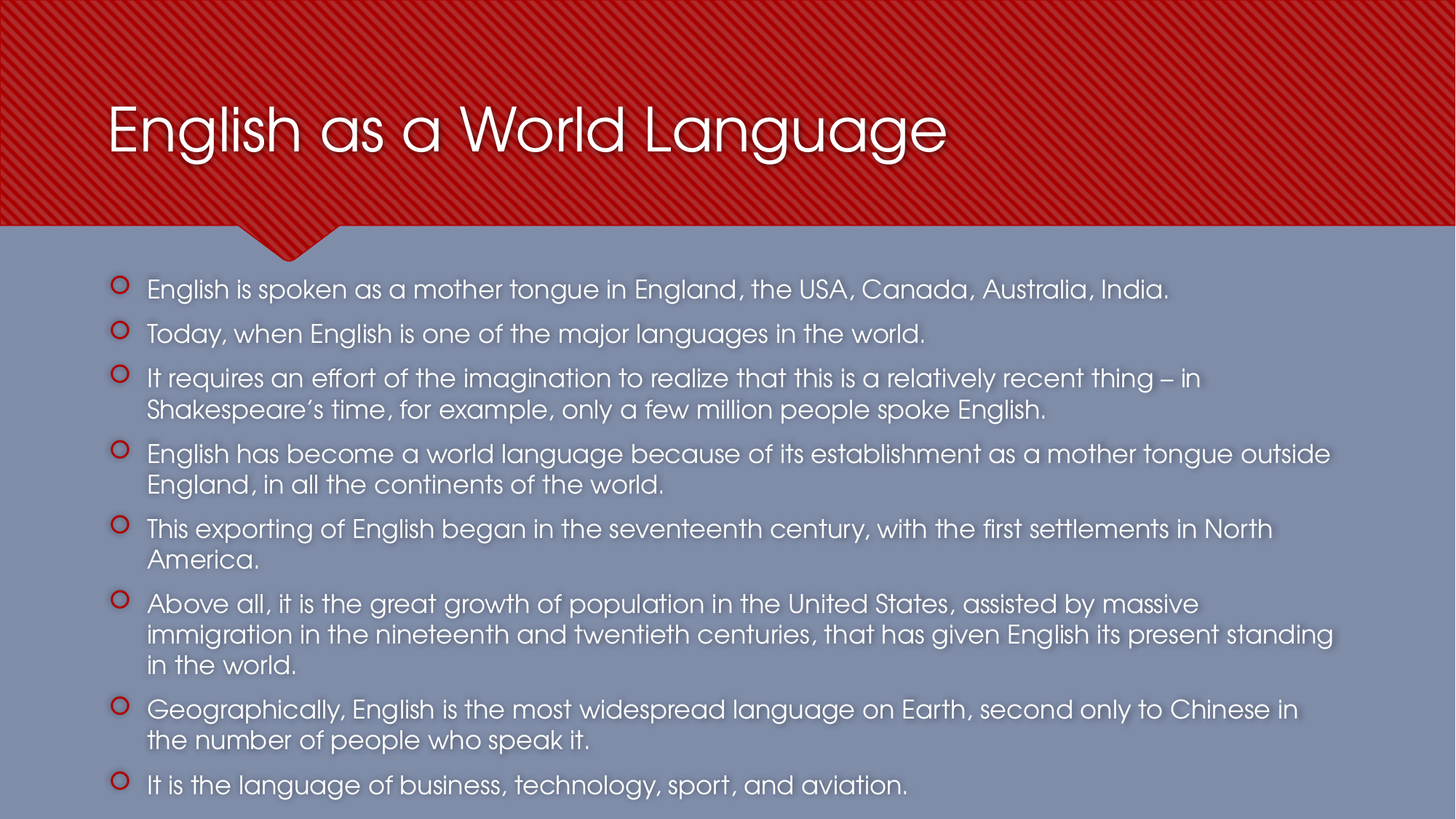

# English as a World Language
English is spoken as a mother tongue in England, the USA, Canada, Australia, India.
Today, when English is one of the major languages in the world.
It requires an effort of the imagination to realize that this is a relatively recent thing – in Shakespeare’s time, for example, only a few million people spoke English.
English has become a world language because of its establishment as a mother tongue outside England, in all the continents of the world.
This exporting of English began in the seventeenth century, with the first settlements in North America.
Above all, it is the great growth of population in the United States, assisted by massive immigration in the nineteenth and twentieth centuries, that has given English its present standing in the world.
Geographically, English is the most widespread language on Earth, second only to Chinese in the number of people who speak it.
It is the language of business, technology, sport, and aviation.